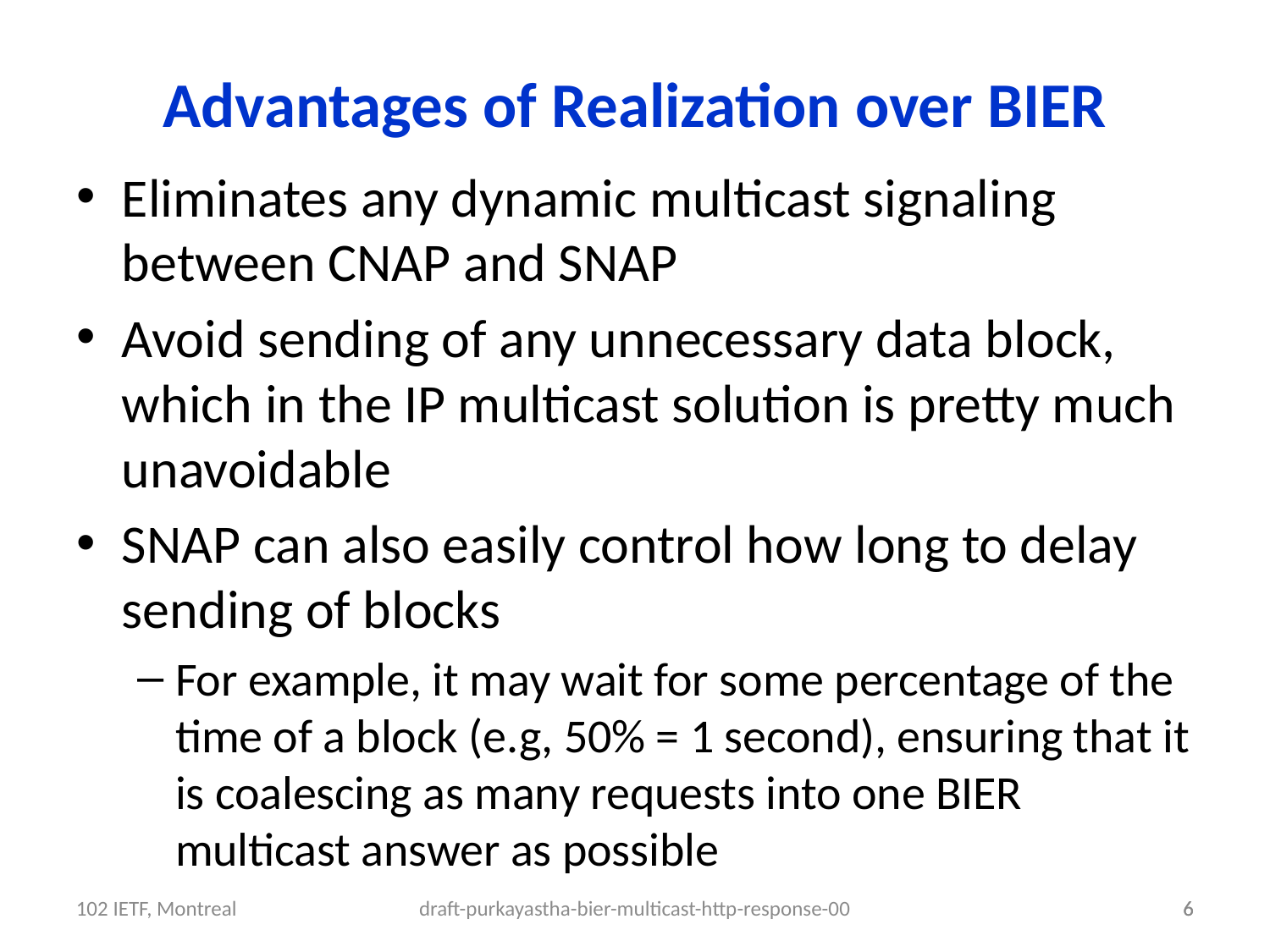

Advantages of Realization over BIER
Eliminates any dynamic multicast signaling between CNAP and SNAP
Avoid sending of any unnecessary data block, which in the IP multicast solution is pretty much unavoidable
SNAP can also easily control how long to delay sending of blocks
For example, it may wait for some percentage of the time of a block (e.g, 50% = 1 second), ensuring that it is coalescing as many requests into one BIER multicast answer as possible
102 IETF, Montreal
draft-purkayastha-bier-multicast-http-response-00
6
6